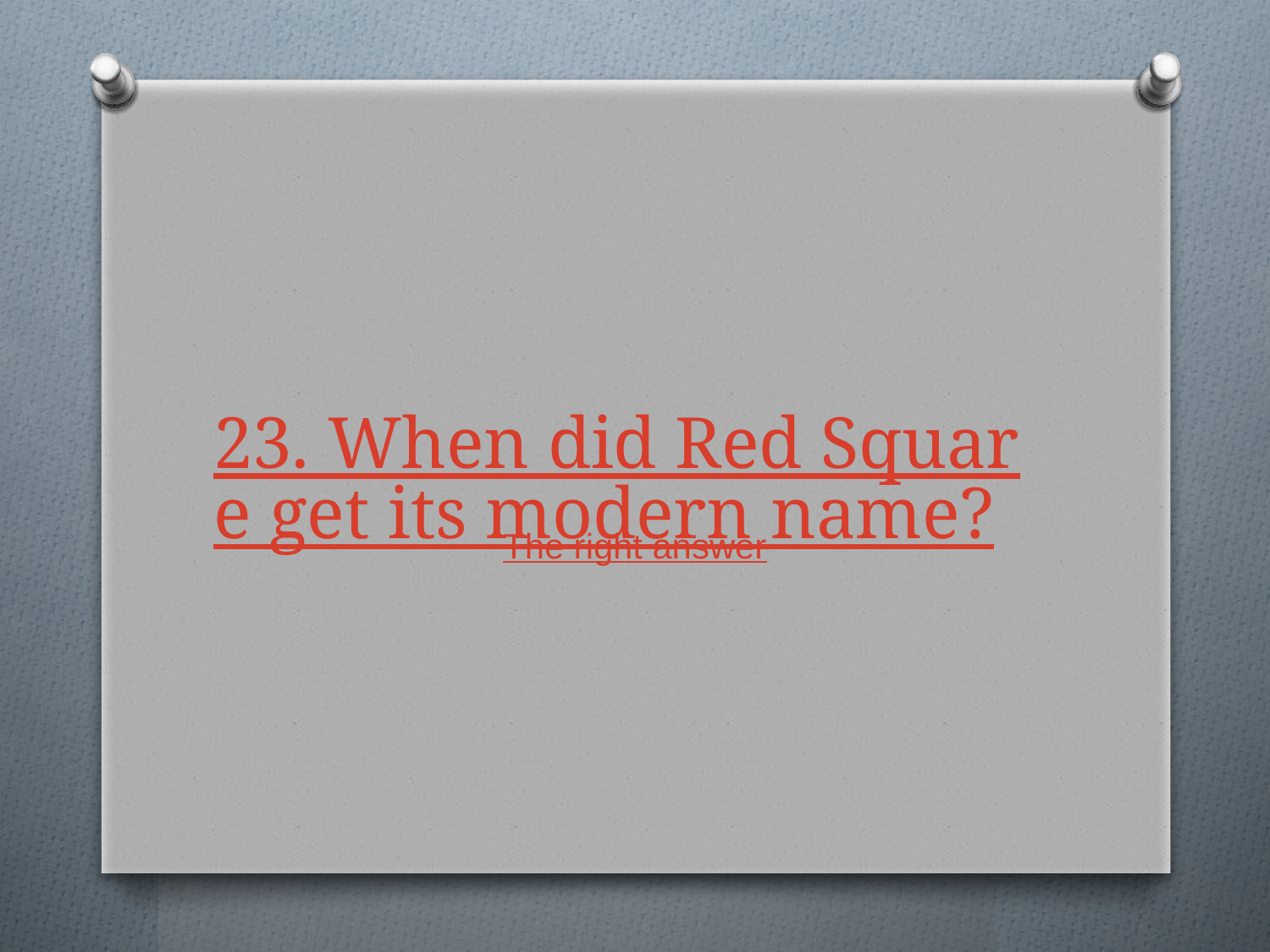

# 23. When did Red Square get its modern name?
The right answer